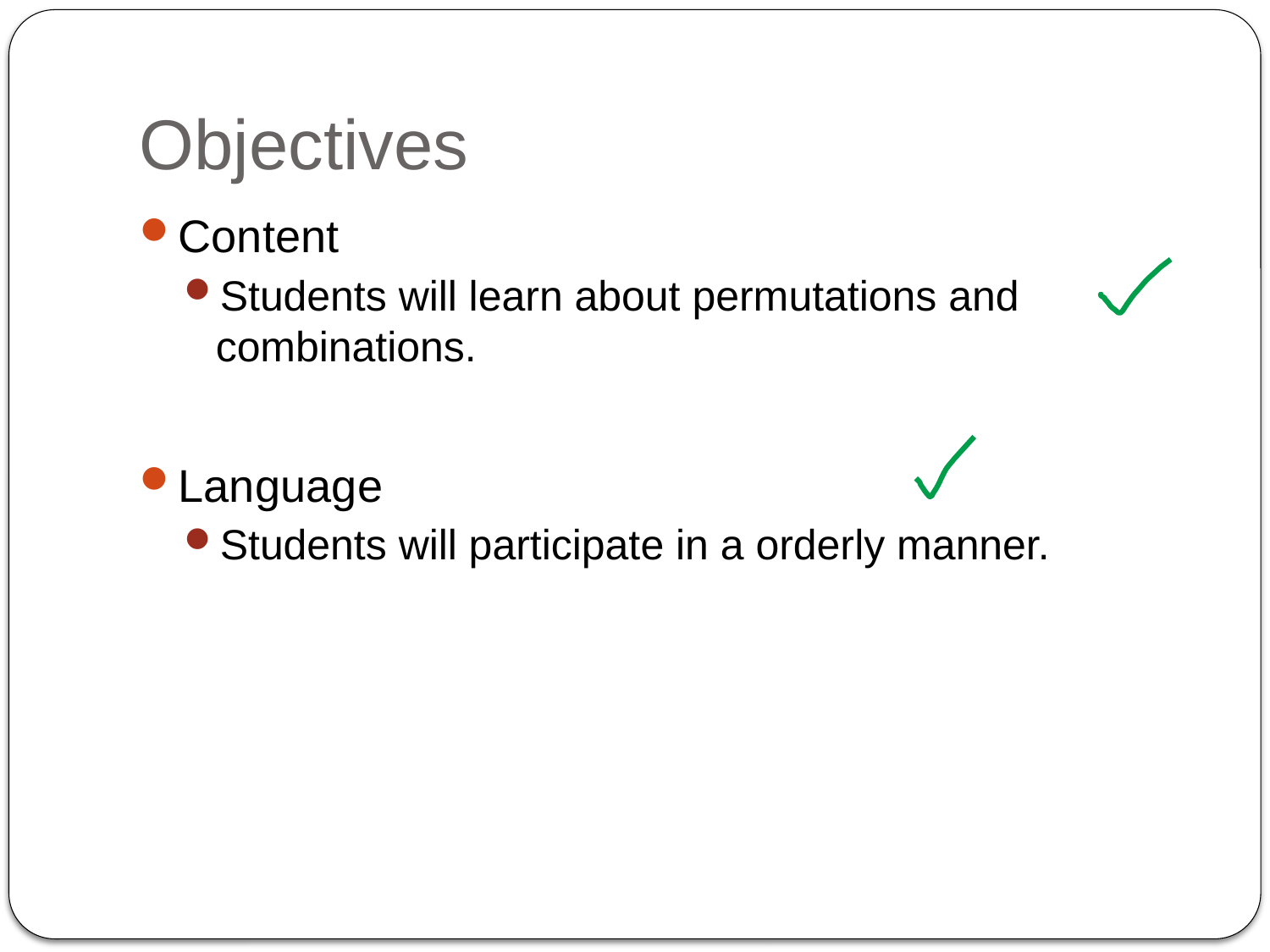

# Objectives
Content
Students will learn about permutations and combinations.

Language
Students will participate in a orderly manner.